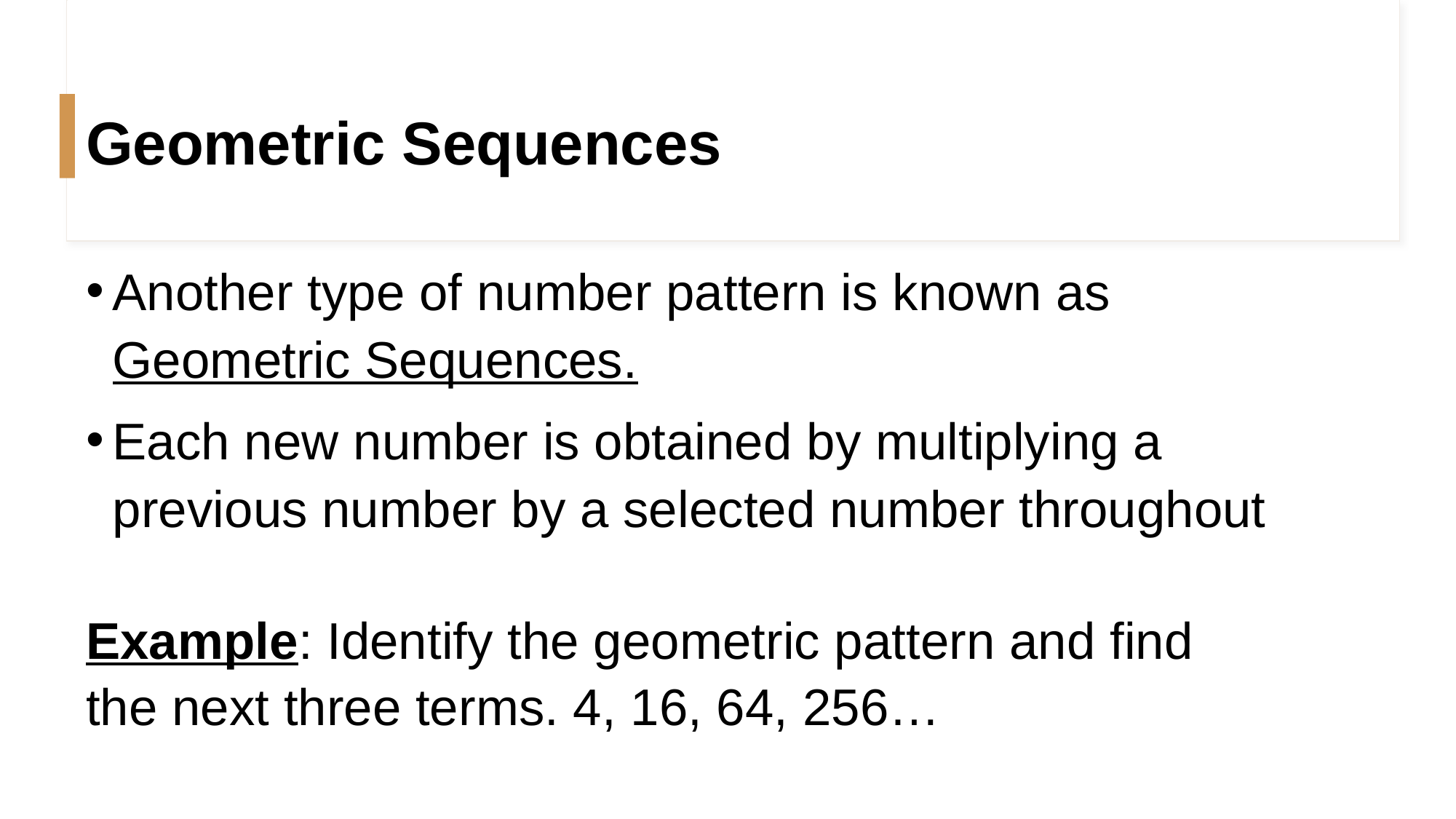

# Geometric Sequences
Another type of number pattern is known as Geometric Sequences.
Each new number is obtained by multiplying a previous number by a selected number throughout

Example: Identify the geometric pattern and find the next three terms. 4, 16, 64, 256…